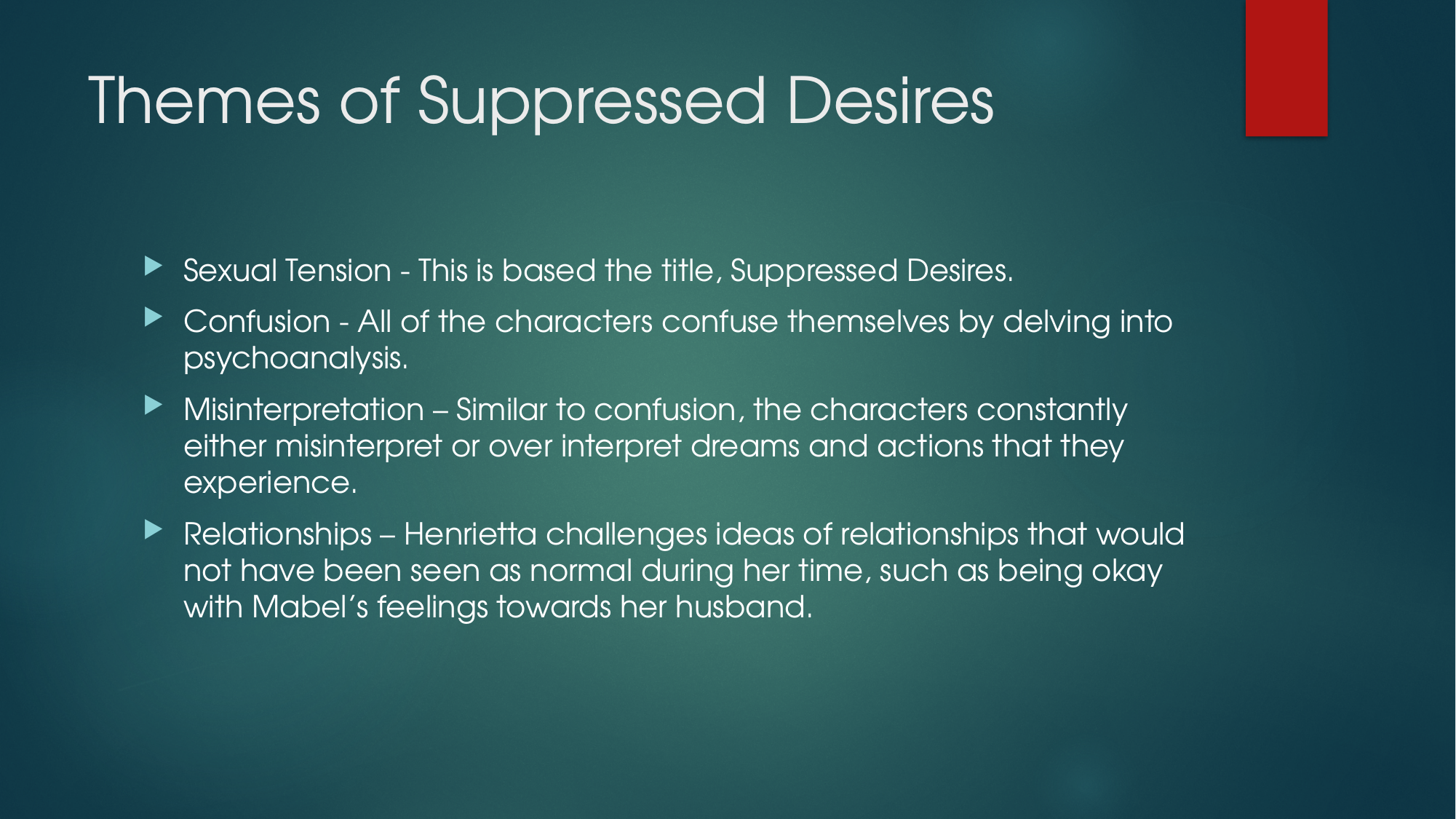

# Themes of Suppressed Desires
Sexual Tension - This is based the title, Suppressed Desires.
Confusion - All of the characters confuse themselves by delving into psychoanalysis.
Misinterpretation – Similar to confusion, the characters constantly either misinterpret or over interpret dreams and actions that they experience.
Relationships – Henrietta challenges ideas of relationships that would not have been seen as normal during her time, such as being okay with Mabel’s feelings towards her husband.